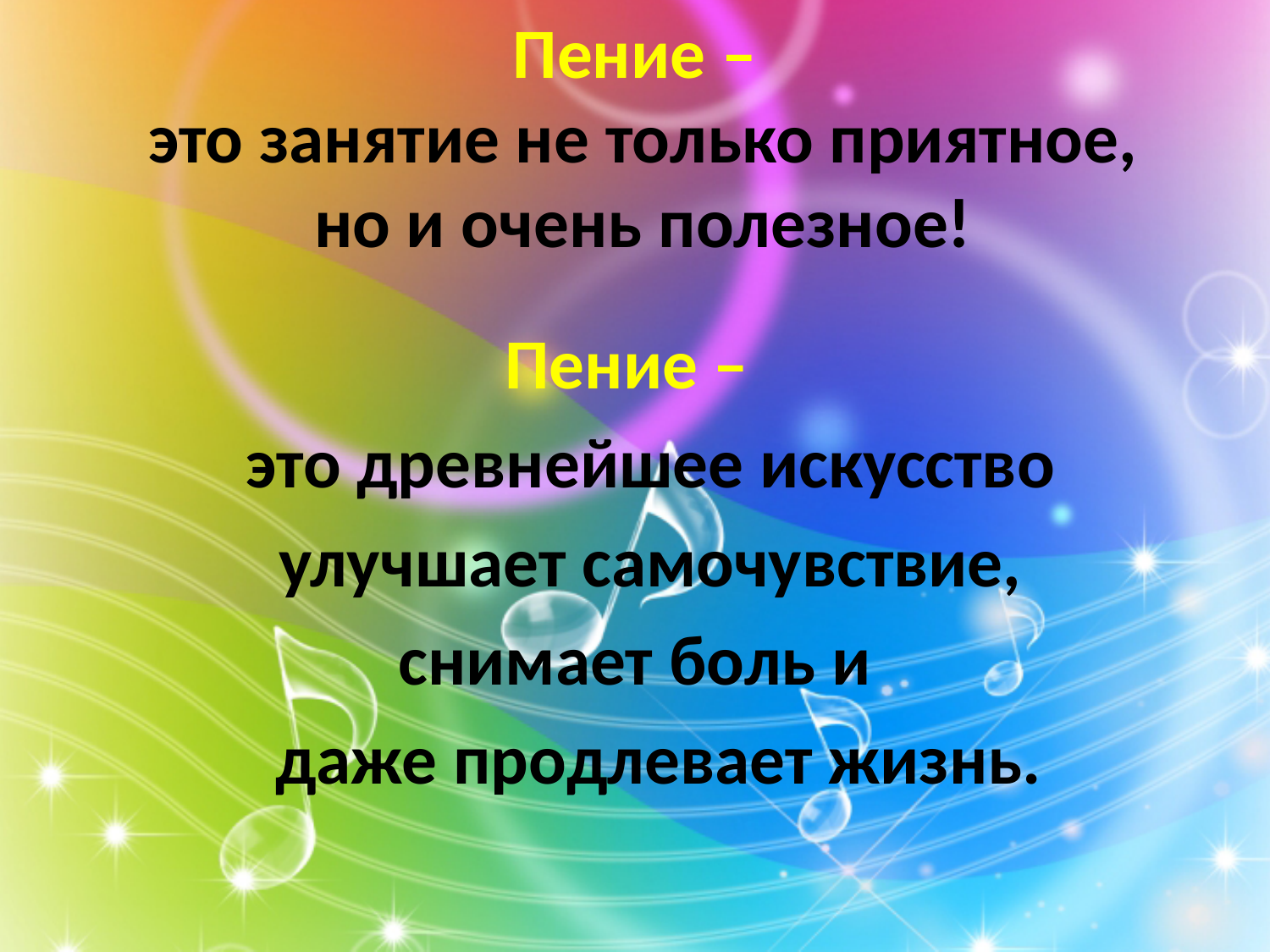

# Пение – это занятие не только приятное, но и очень полезное!

Пение –
    это древнейшее искусство
   улучшает самочувствие,
снимает боль и
    даже продлевает жизнь.